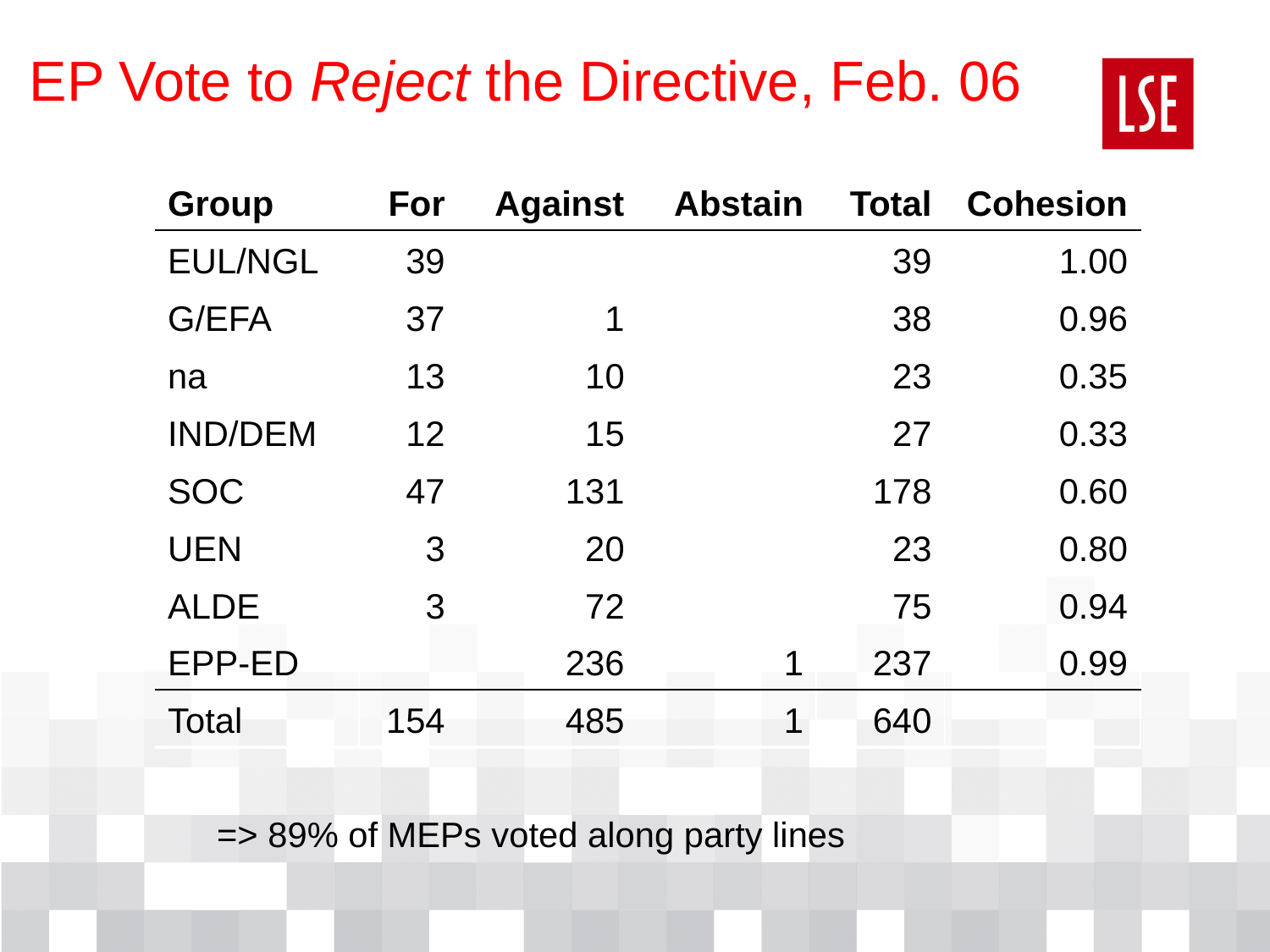

# EP Vote to Reject the Directive, Feb. 06
| Group | For | Against | Abstain | Total | Cohesion |
| --- | --- | --- | --- | --- | --- |
| EUL/NGL | 39 |  |  | 39 | 1.00 |
| G/EFA | 37 | 1 |  | 38 | 0.96 |
| na | 13 | 10 |  | 23 | 0.35 |
| IND/DEM | 12 | 15 |  | 27 | 0.33 |
| SOC | 47 | 131 |  | 178 | 0.60 |
| UEN | 3 | 20 |  | 23 | 0.80 |
| ALDE | 3 | 72 |  | 75 | 0.94 |
| EPP-ED |  | 236 | 1 | 237 | 0.99 |
| Total | 154 | 485 | 1 | 640 |  |
=> 89% of MEPs voted along party lines